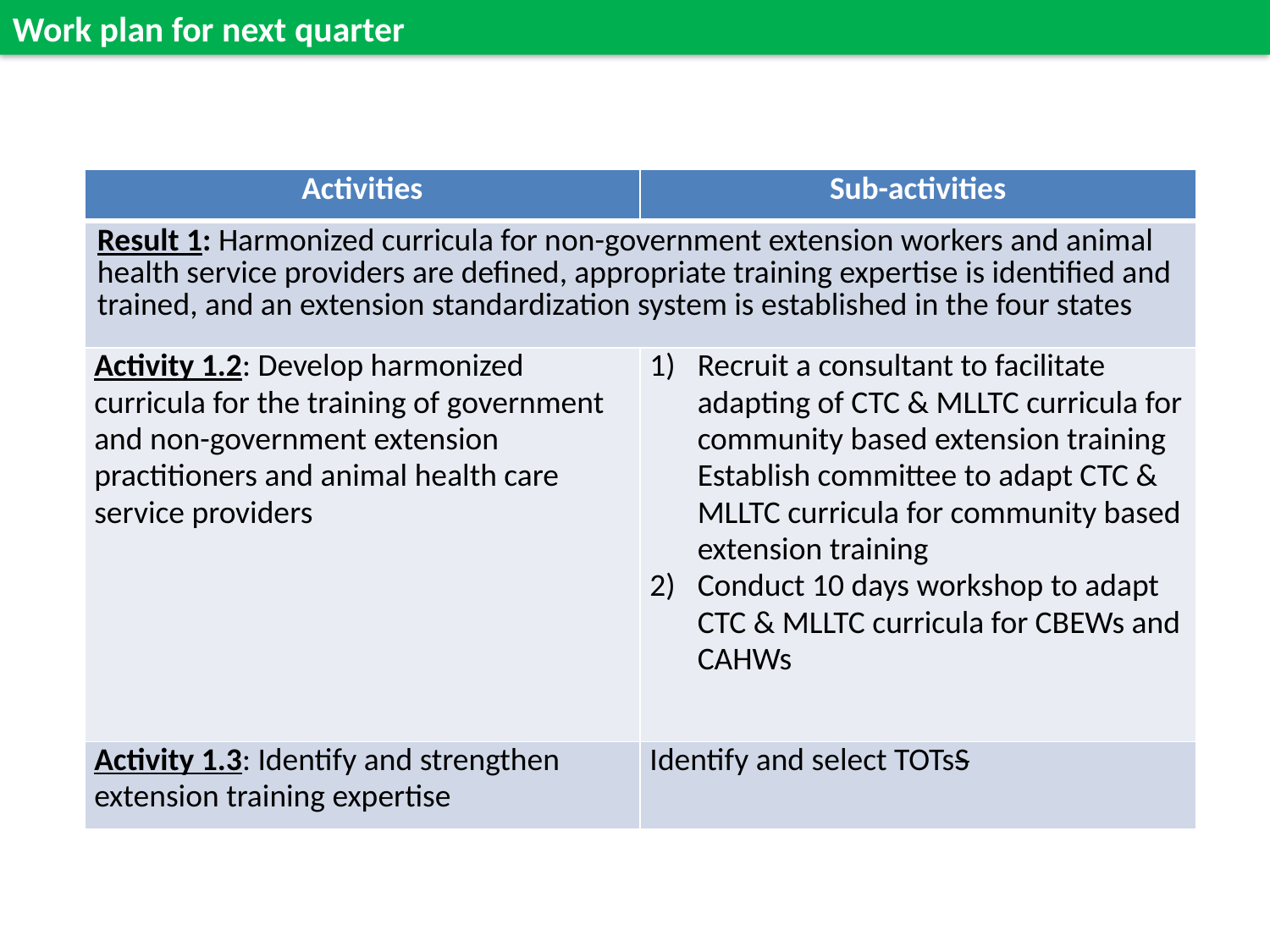

Work plan for next quarter
| Activities | Sub-activities |
| --- | --- |
| Result 1: Harmonized curricula for non-government extension workers and animal health service providers are defined, appropriate training expertise is identified and trained, and an extension standardization system is established in the four states |  |
| Activity 1.2: Develop harmonized curricula for the training of government and non-government extension practitioners and animal health care service providers | Recruit a consultant to facilitate adapting of CTC & MLLTC curricula for community based extension training Establish committee to adapt CTC & MLLTC curricula for community based extension training Conduct 10 days workshop to adapt CTC & MLLTC curricula for CBEWs and CAHWs |
| Activity 1.3: Identify and strengthen extension training expertise | Identify and select TOTsS |